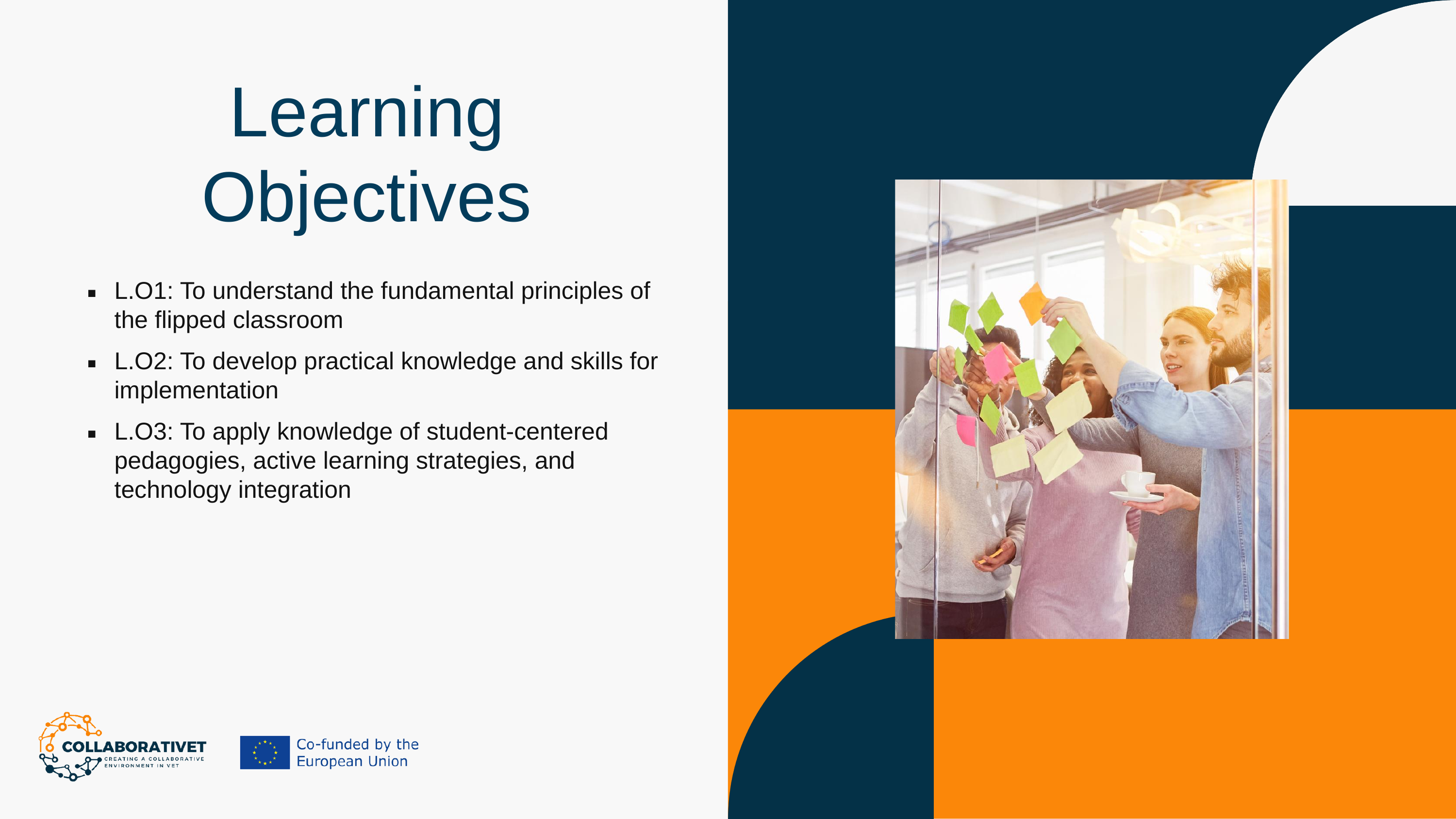

Learning Objectives

L.O1: To understand the fundamental principles of the flipped classroom
L.O2: To develop practical knowledge and skills for implementation
L.O3: To apply knowledge of student-centered pedagogies, active learning strategies, and technology integration